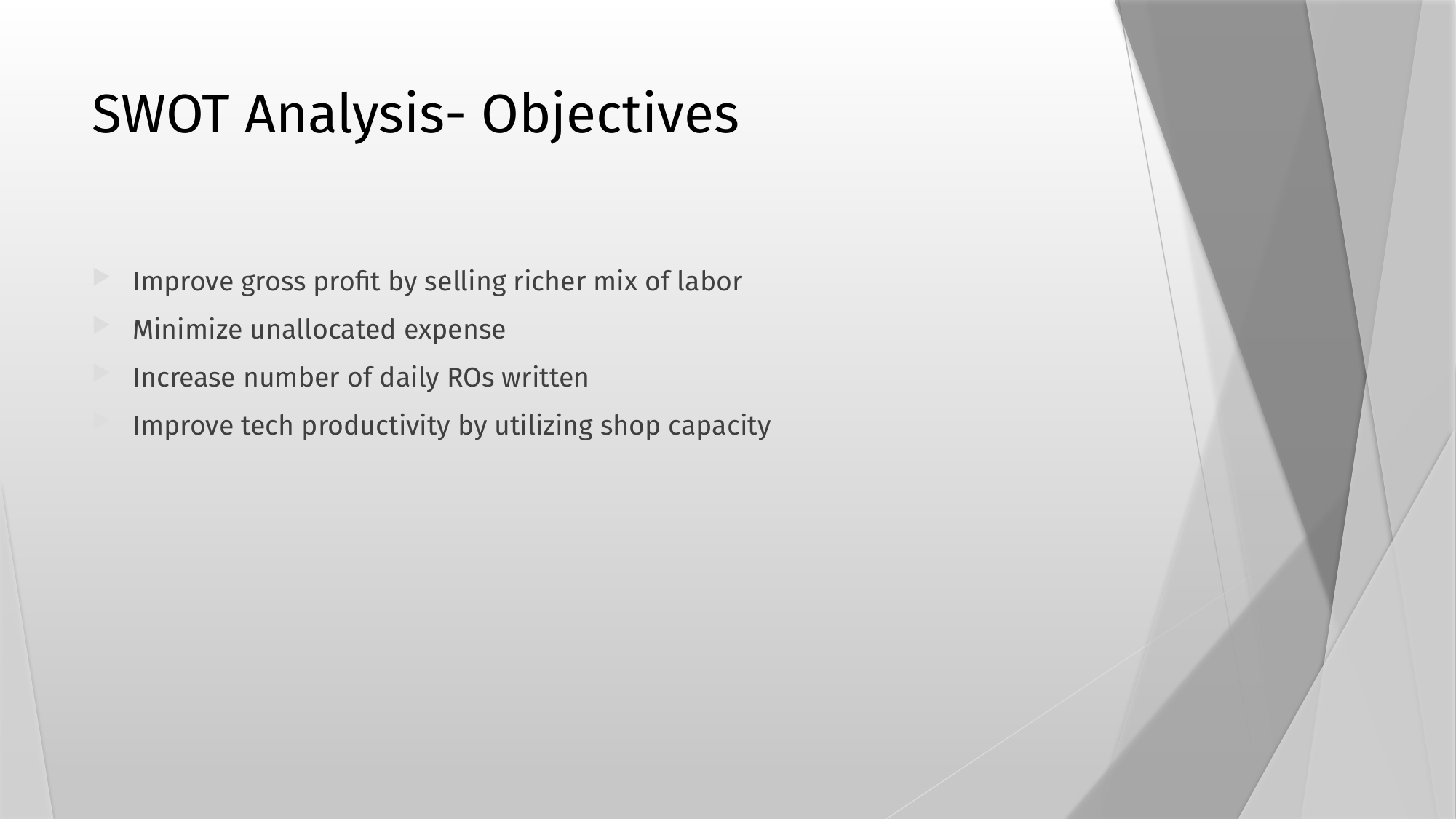

# SWOT Analysis- Objectives
Improve gross profit by selling richer mix of labor
Minimize unallocated expense
Increase number of daily ROs written
Improve tech productivity by utilizing shop capacity